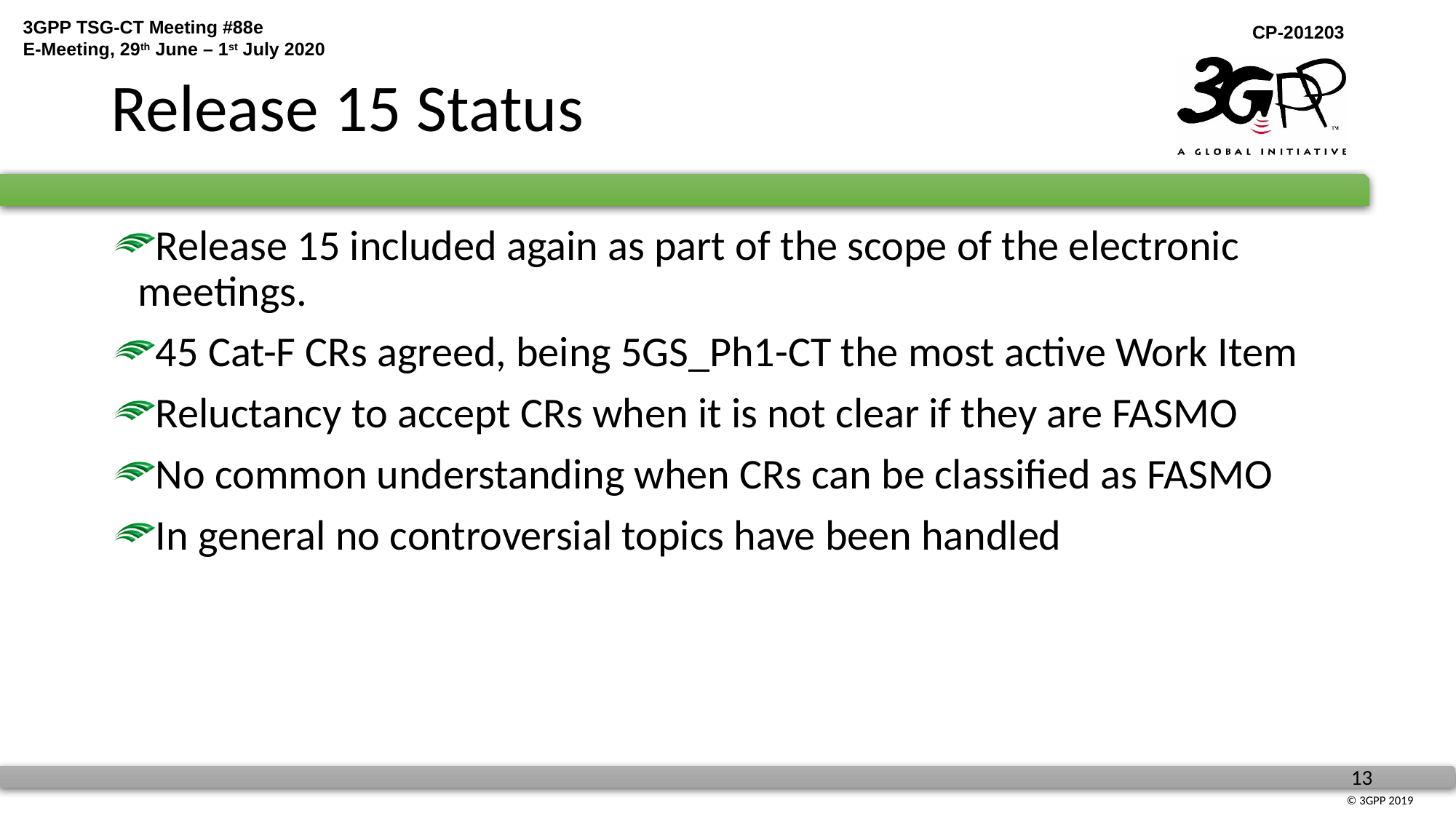

# Release 15 Status
Release 15 included again as part of the scope of the electronic meetings.
45 Cat-F CRs agreed, being 5GS_Ph1-CT the most active Work Item
Reluctancy to accept CRs when it is not clear if they are FASMO
No common understanding when CRs can be classified as FASMO
In general no controversial topics have been handled